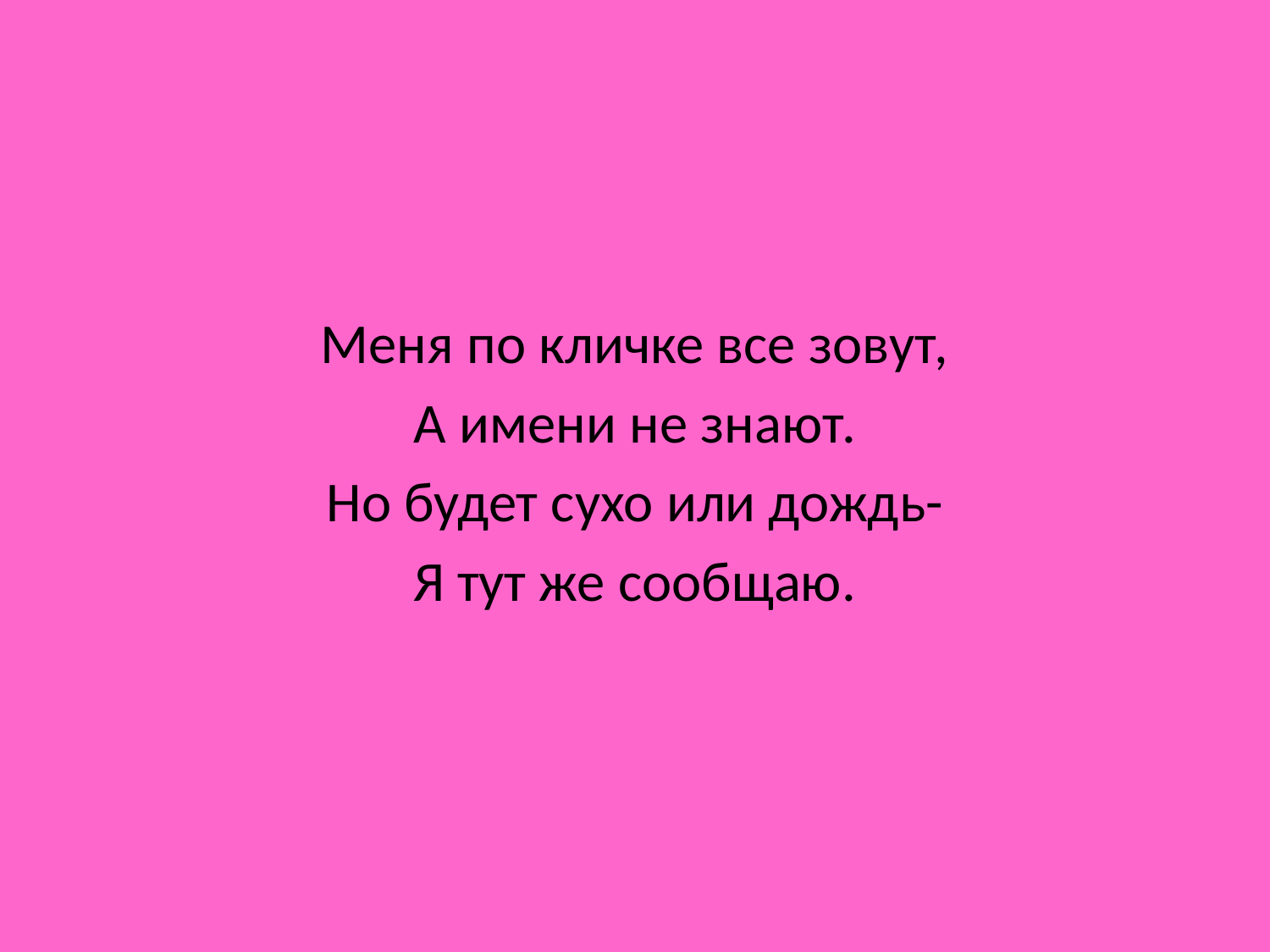

#

Меня по кличке все зовут,
А имени не знают.
Но будет сухо или дождь-
Я тут же сообщаю.